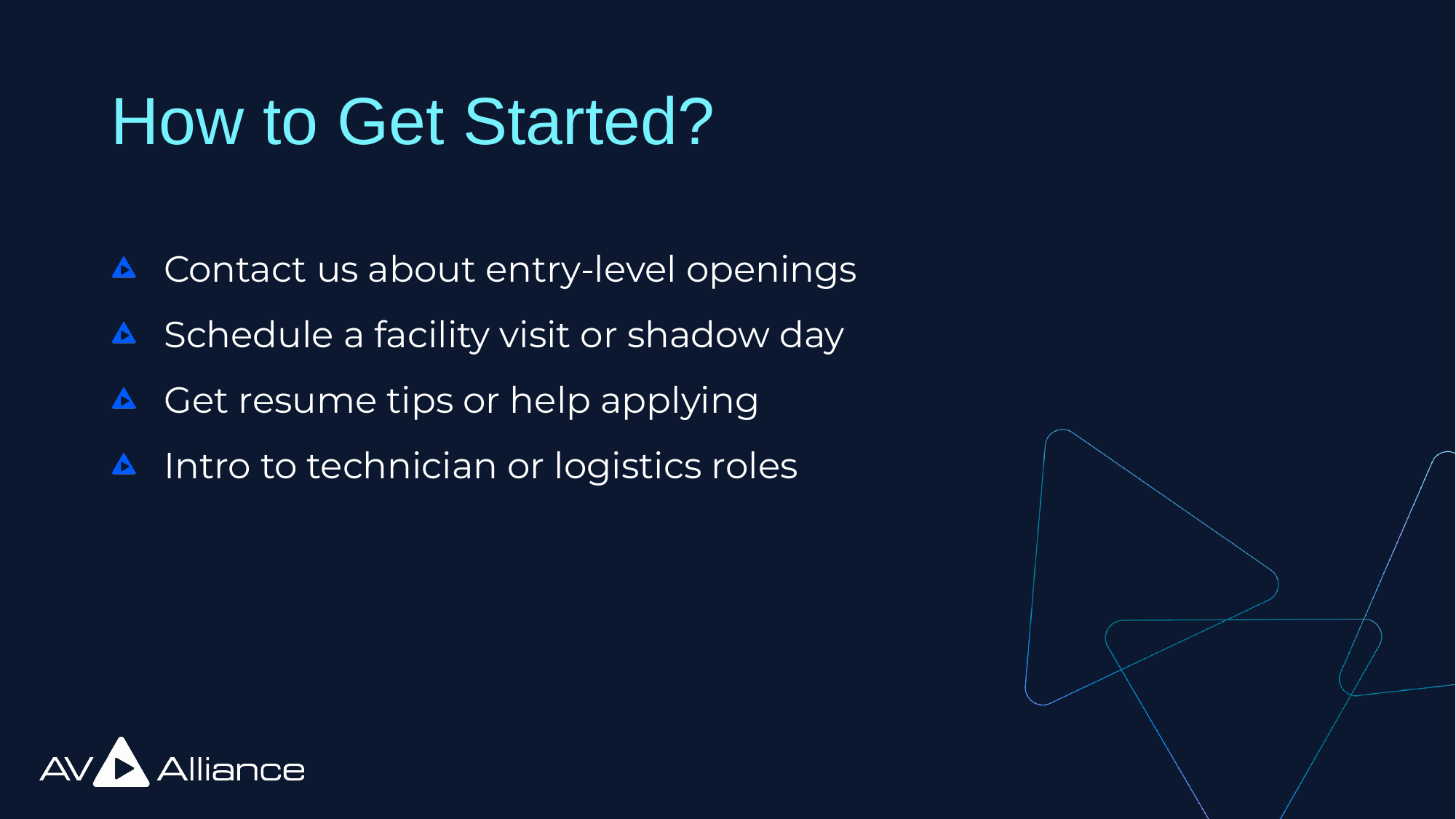

# How to Get Started?
Contact us about entry-level openings
Schedule a facility visit or shadow day
Get resume tips or help applying
Intro to technician or logistics roles